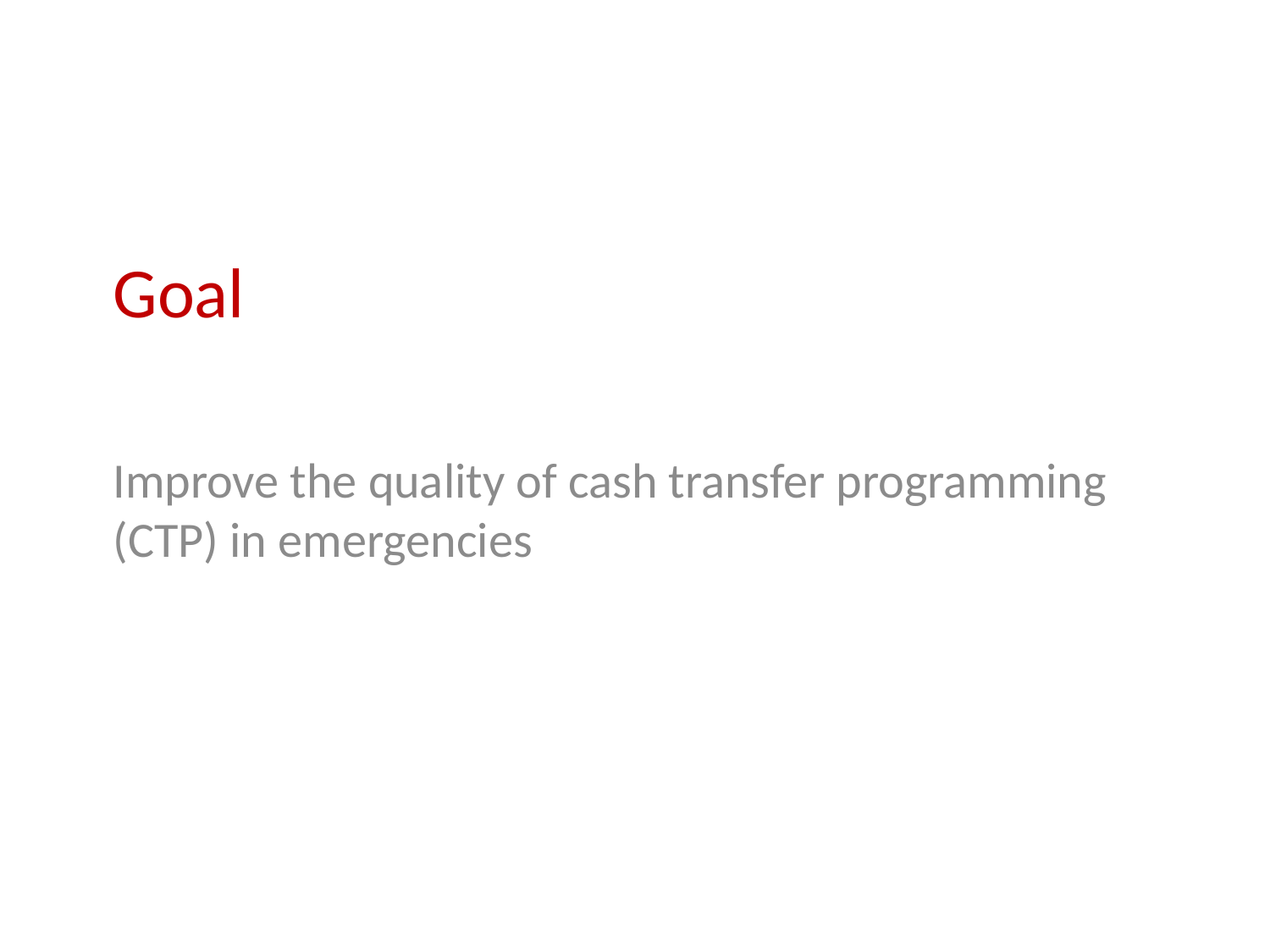

# Goal
Improve the quality of cash transfer programming (CTP) in emergencies